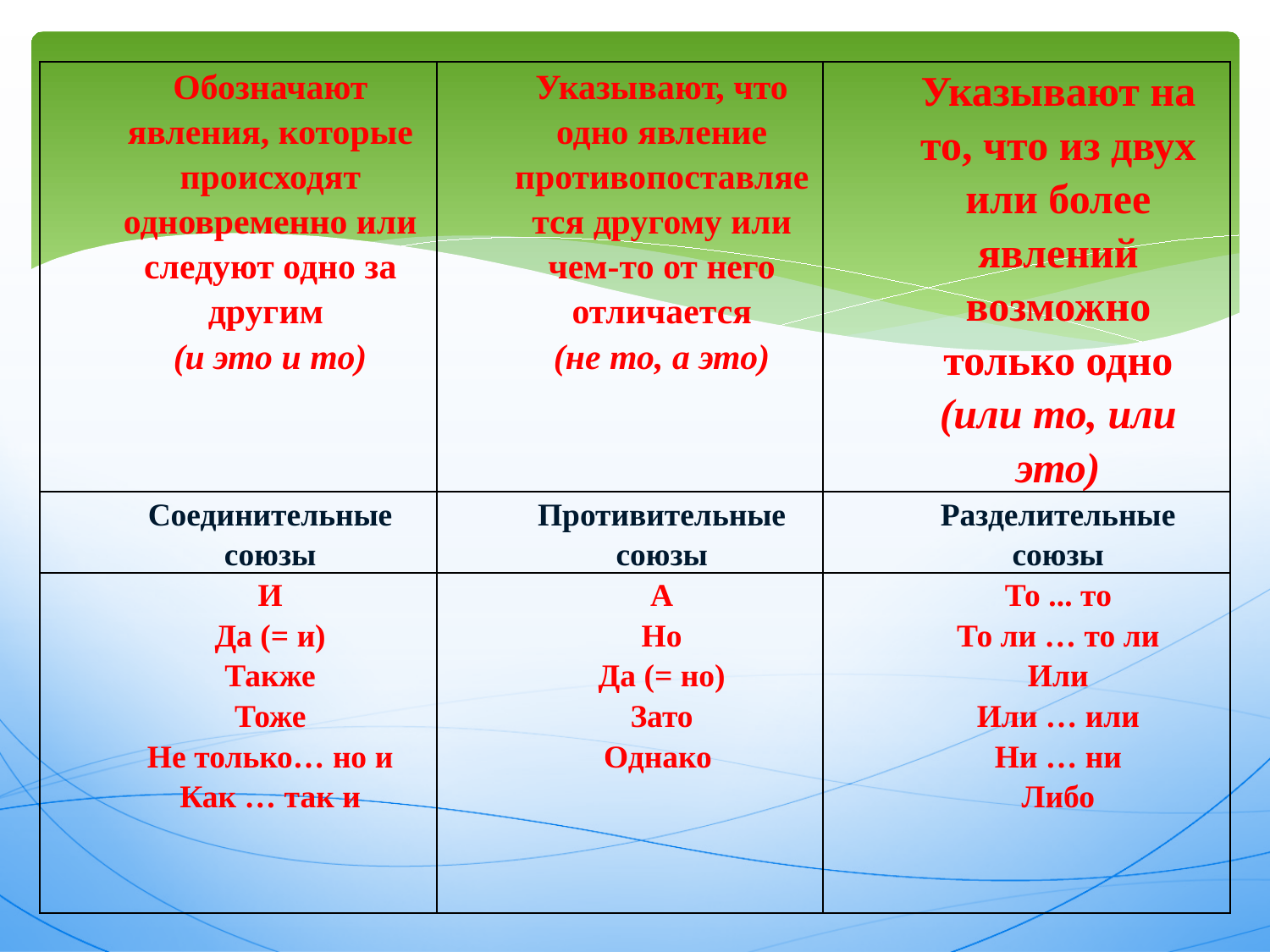

#
| Обозначают явления, которые происходят одновременно или следуют одно за другим (и это и то) | Указывают, что одно явление противопоставляется другому или чем-то от него отличается (не то, а это) | Указывают на то, что из двух или более явлений возможно только одно (или то, или это) |
| --- | --- | --- |
| Соединительные союзы | Противительные союзы | Разделительные союзы |
| И Да (= и) Также Тоже Не только… но и Как … так и | А Но Да (= но) Зато Однако | То ... то То ли … то ли Или Или … или Ни … ни Либо |